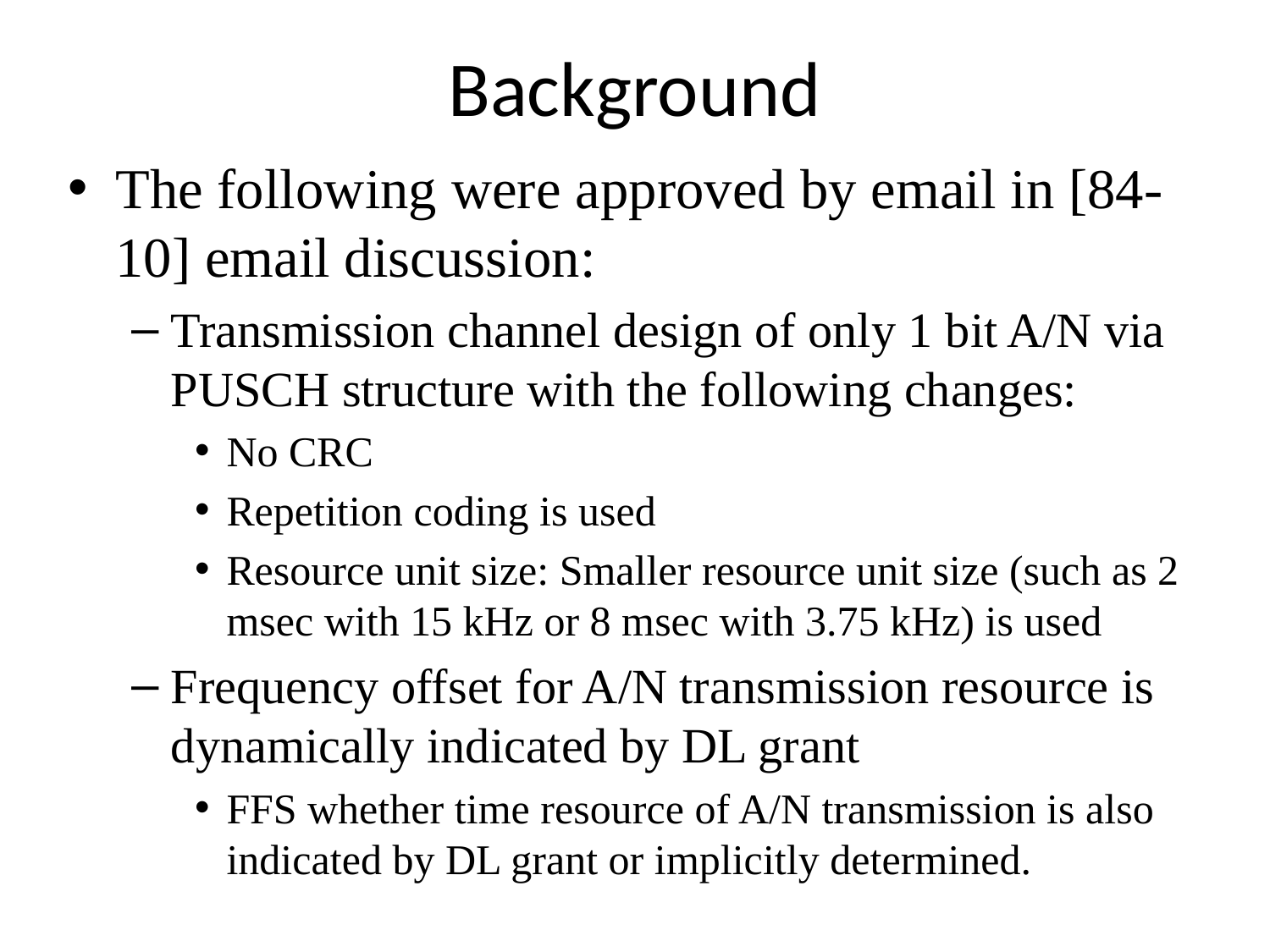

# Background
The following were approved by email in [84-10] email discussion:
Transmission channel design of only 1 bit A/N via PUSCH structure with the following changes:
No CRC
Repetition coding is used
Resource unit size: Smaller resource unit size (such as 2 msec with 15 kHz or 8 msec with 3.75 kHz) is used
Frequency offset for A/N transmission resource is dynamically indicated by DL grant
FFS whether time resource of A/N transmission is also indicated by DL grant or implicitly determined.